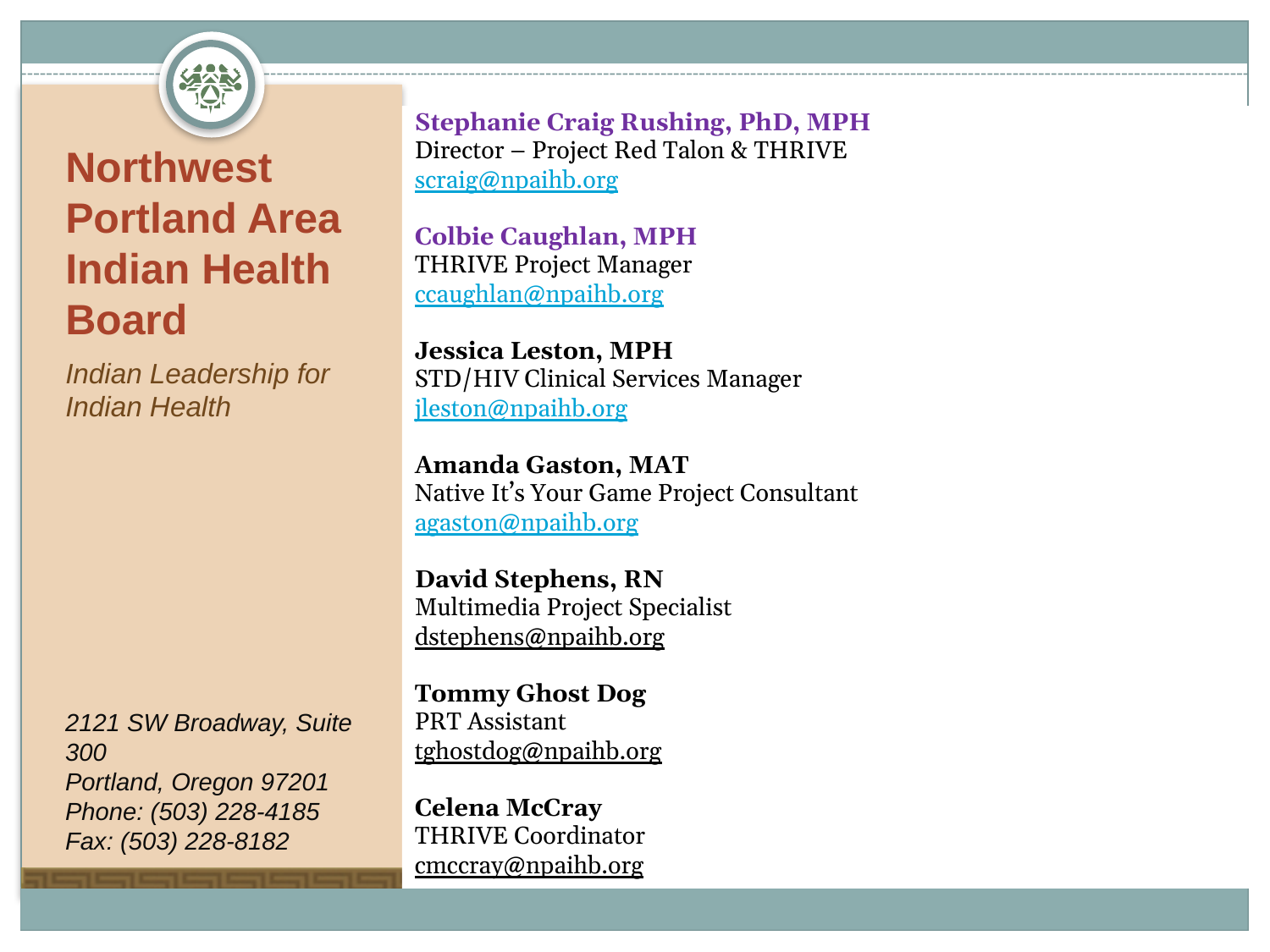

Stephanie Craig Rushing, PhD, MPH
Director – Project Red Talon & THRIVE
scraig@npaihb.org

Colbie Caughlan, MPH
THRIVE Project Manager
ccaughlan@npaihb.org

Jessica Leston, MPH
STD/HIV Clinical Services Manager
jleston@npaihb.org

Amanda Gaston, MAT
Native It’s Your Game Project Consultant
agaston@npaihb.org

David Stephens, RN
Multimedia Project Specialist
dstephens@npaihb.org

Tommy Ghost Dog
PRT Assistant
tghostdog@npaihb.org

Celena McCray
THRIVE Coordinator
cmccray@npaihb.org

# Northwest Portland Area Indian Health Board
Indian Leadership for Indian Health